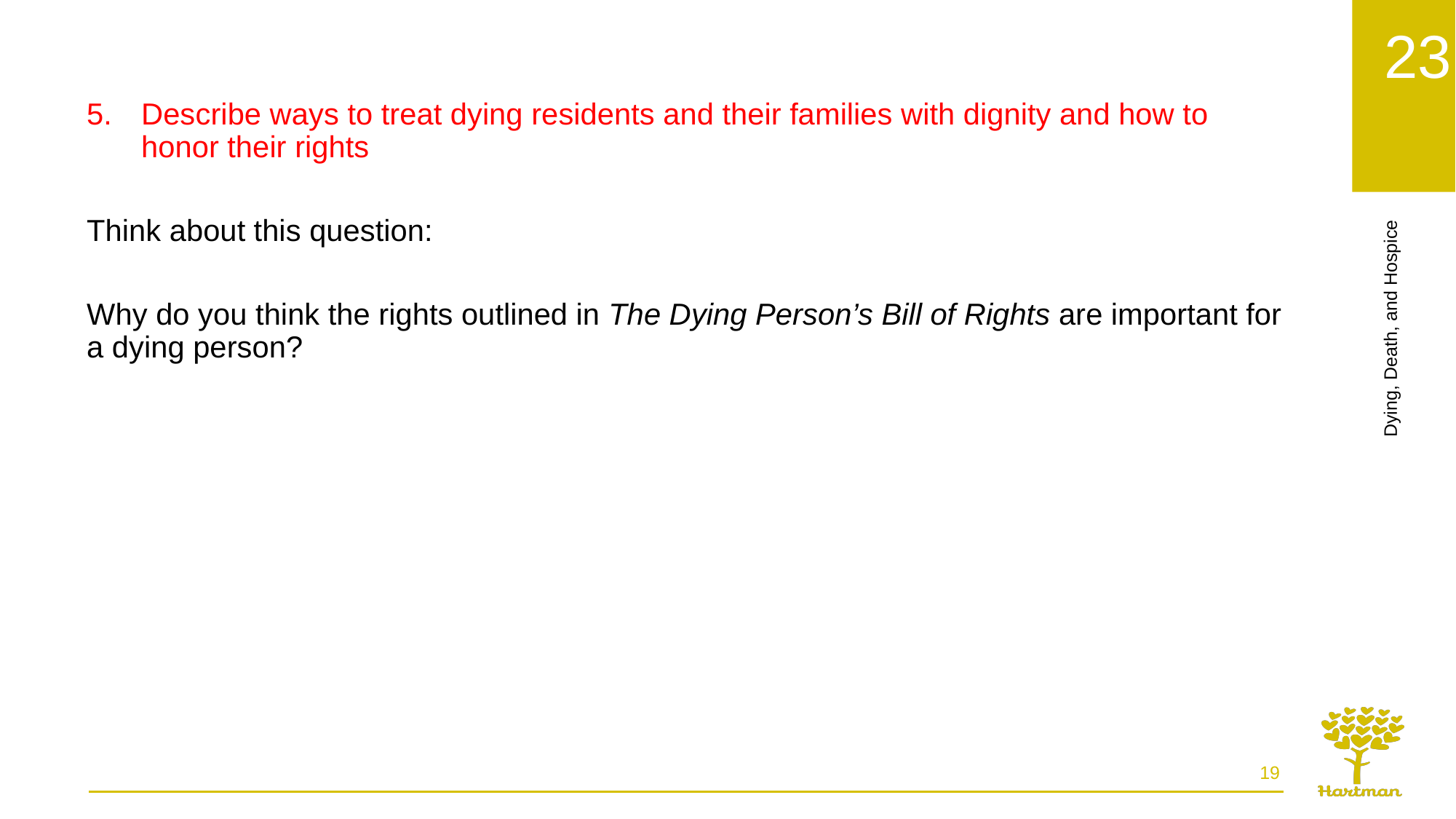

Describe ways to treat dying residents and their families with dignity and how to honor their rights

Think about this question:

Why do you think the rights outlined in The Dying Person’s Bill of Rights are important for a dying person?

19